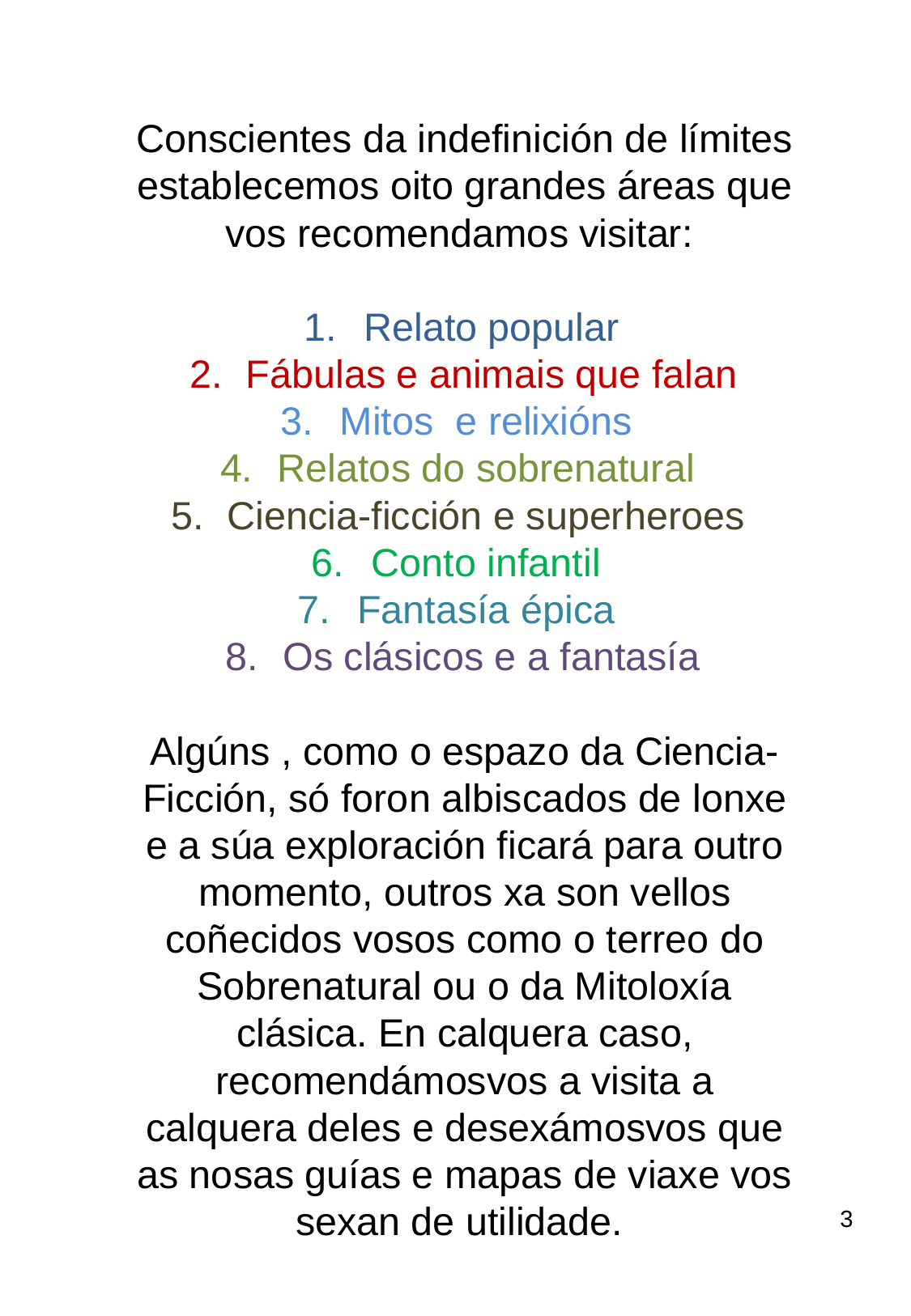

Conscientes da indefinición de límites establecemos oito grandes áreas que vos recomendamos visitar:

  Relato popular
  Fábulas e animais que falan
  Mitos  e relixións
  Relatos do sobrenatural
  Ciencia-ficción e superheroes
  Conto infantil
  Fantasía épica
  Os clásicos e a fantasía

Algúns , como o espazo da Ciencia-Ficción, só foron albiscados de lonxe e a súa exploración ficará para outro momento, outros xa son vellos coñecidos vosos como o terreo do Sobrenatural ou o da Mitoloxía clásica. En calquera caso, recomendámosvos a visita a calquera deles e desexámosvos que as nosas guías e mapas de viaxe vos sexan de utilidade.

3